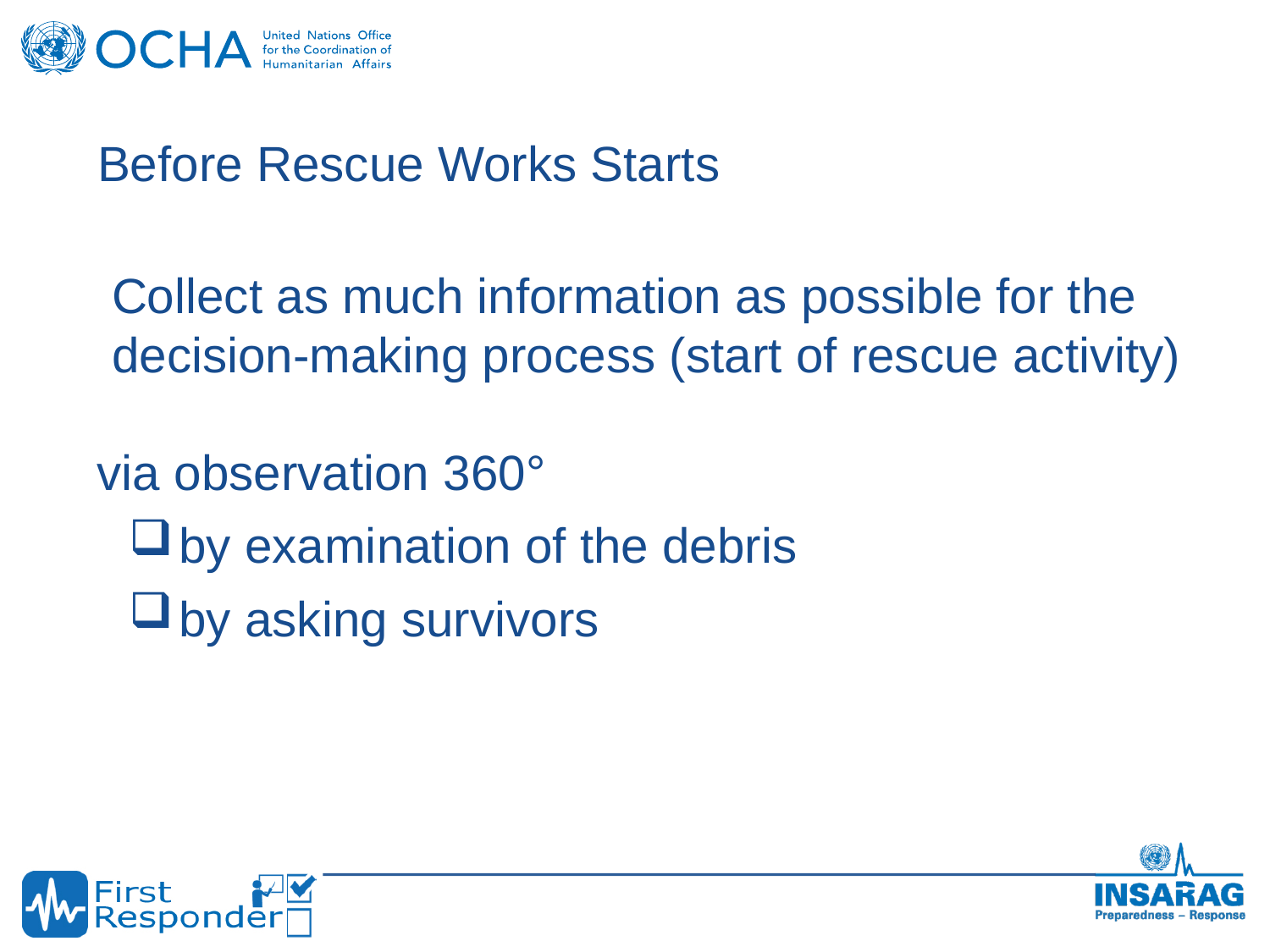

Before Rescue Works Starts

Collect as much information as possible for the decision-making process (start of rescue activity)
via observation 360°
by examination of the debris
by asking survivors